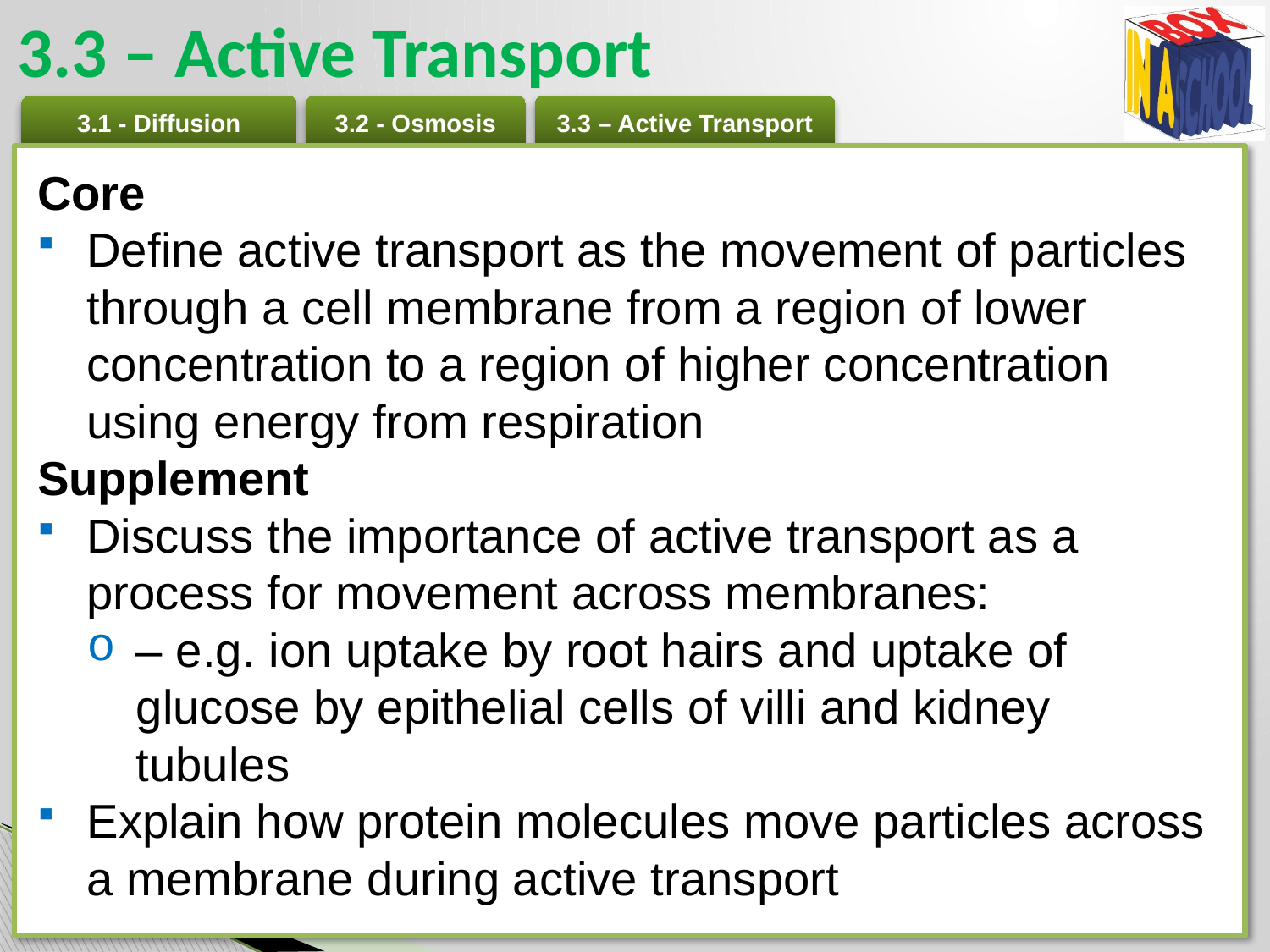

# 3.3 – Active Transport
Core
Define active transport as the movement of particles through a cell membrane from a region of lower concentration to a region of higher concentration using energy from respiration
Supplement
Discuss the importance of active transport as a process for movement across membranes:
– e.g. ion uptake by root hairs and uptake of glucose by epithelial cells of villi and kidney tubules
Explain how protein molecules move particles across a membrane during active transport